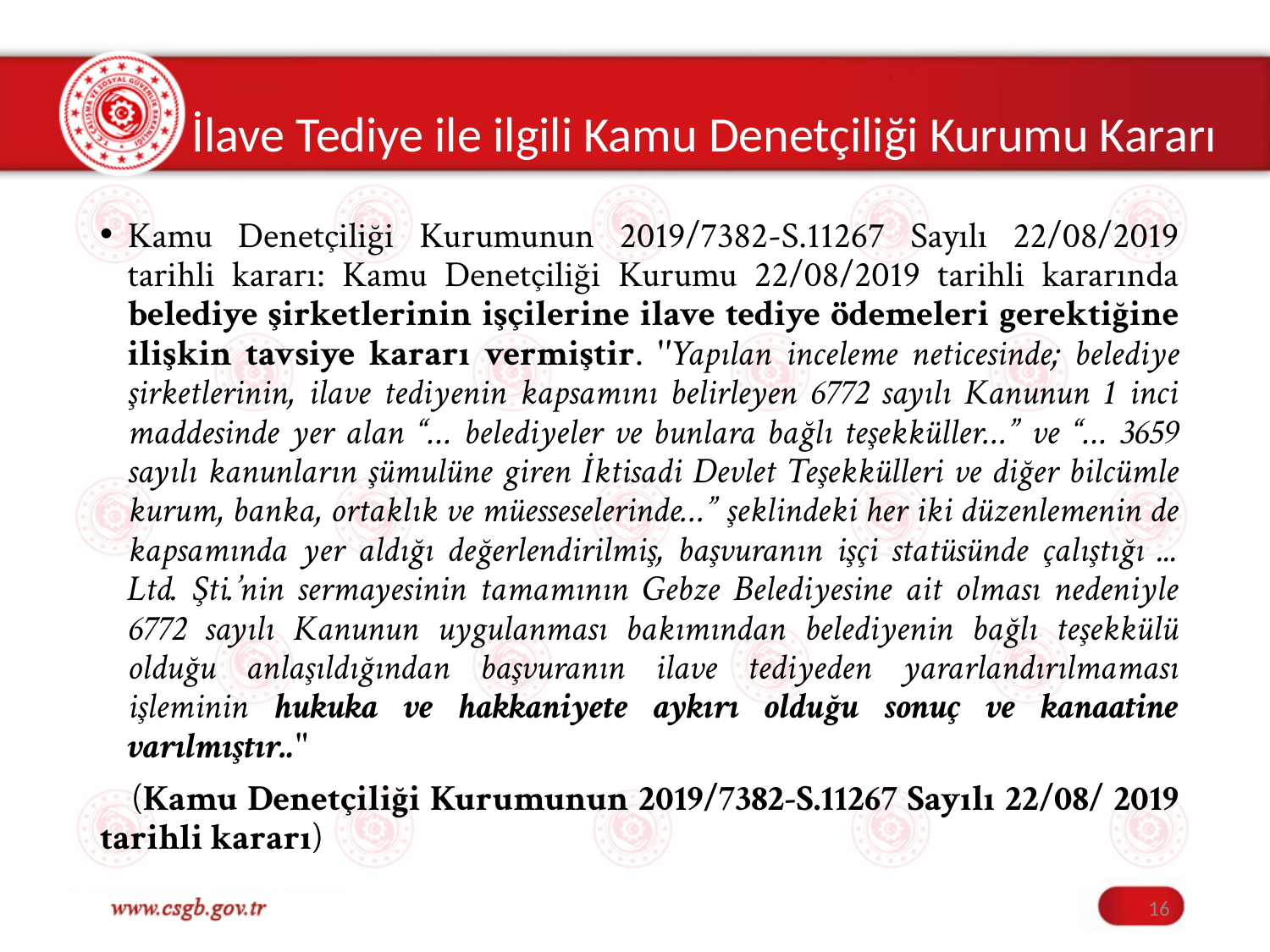

# İlave Tediye ile ilgili Kamu Denetçiliği Kurumu Kararı
Kamu Denetçiliği Kurumunun 2019/7382-S.11267 Sayılı 22/08/2019 tarihli kararı: Kamu Denetçiliği Kurumu 22/08/2019 tarihli kararında belediye şirketlerinin işçilerine ilave tediye ödemeleri gerektiğine ilişkin tavsiye kararı vermiştir. ''Yapılan inceleme neticesinde; belediye şirketlerinin, ilave tediyenin kapsamını belirleyen 6772 sayılı Kanunun 1 inci maddesinde yer alan “… belediyeler ve bunlara bağlı teşekküller…” ve “… 3659 sayılı kanunların şümulüne giren İktisadi Devlet Teşekkülleri ve diğer bilcümle kurum, banka, ortaklık ve müesseselerinde…” şeklindeki her iki düzenlemenin de kapsamında yer aldığı değerlendirilmiş, başvuranın işçi statüsünde çalıştığı ... Ltd. Şti.’nin sermayesinin tamamının Gebze Belediyesine ait olması nedeniyle 6772 sayılı Kanunun uygulanması bakımından belediyenin bağlı teşekkülü olduğu anlaşıldığından başvuranın ilave tediyeden yararlandırılmaması işleminin hukuka ve hakkaniyete aykırı olduğu sonuç ve kanaatine varılmıştır..''
   (Kamu Denetçiliği Kurumunun 2019/7382-S.11267 Sayılı 22/08/ 2019 tarihli kararı)
16